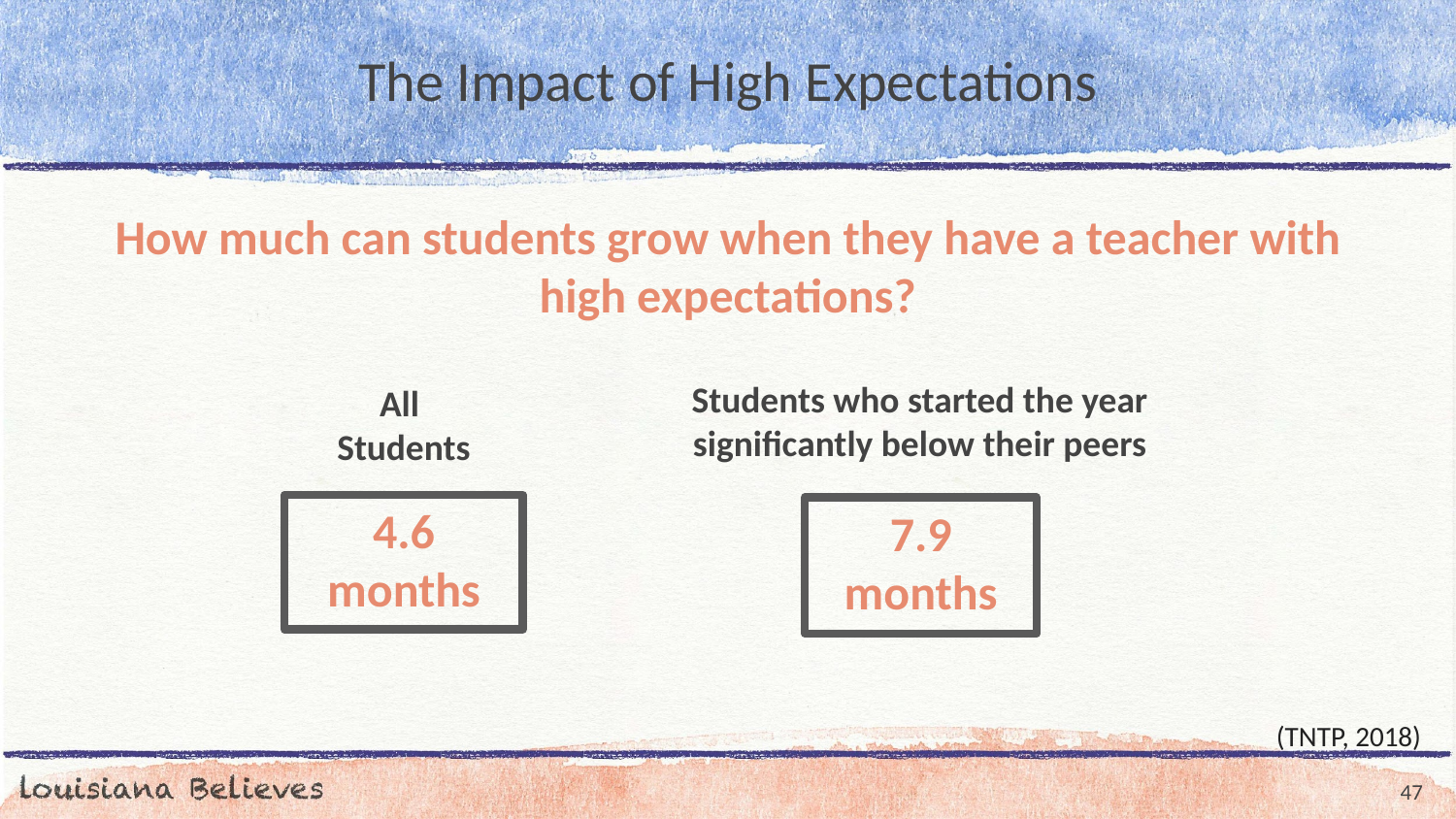

# The Impact of High Expectations
How much can students grow when they have a teacher with high expectations?
Students who started the year significantly below their peers
All
Students
4.6 months
7.9 months
(TNTP, 2018)